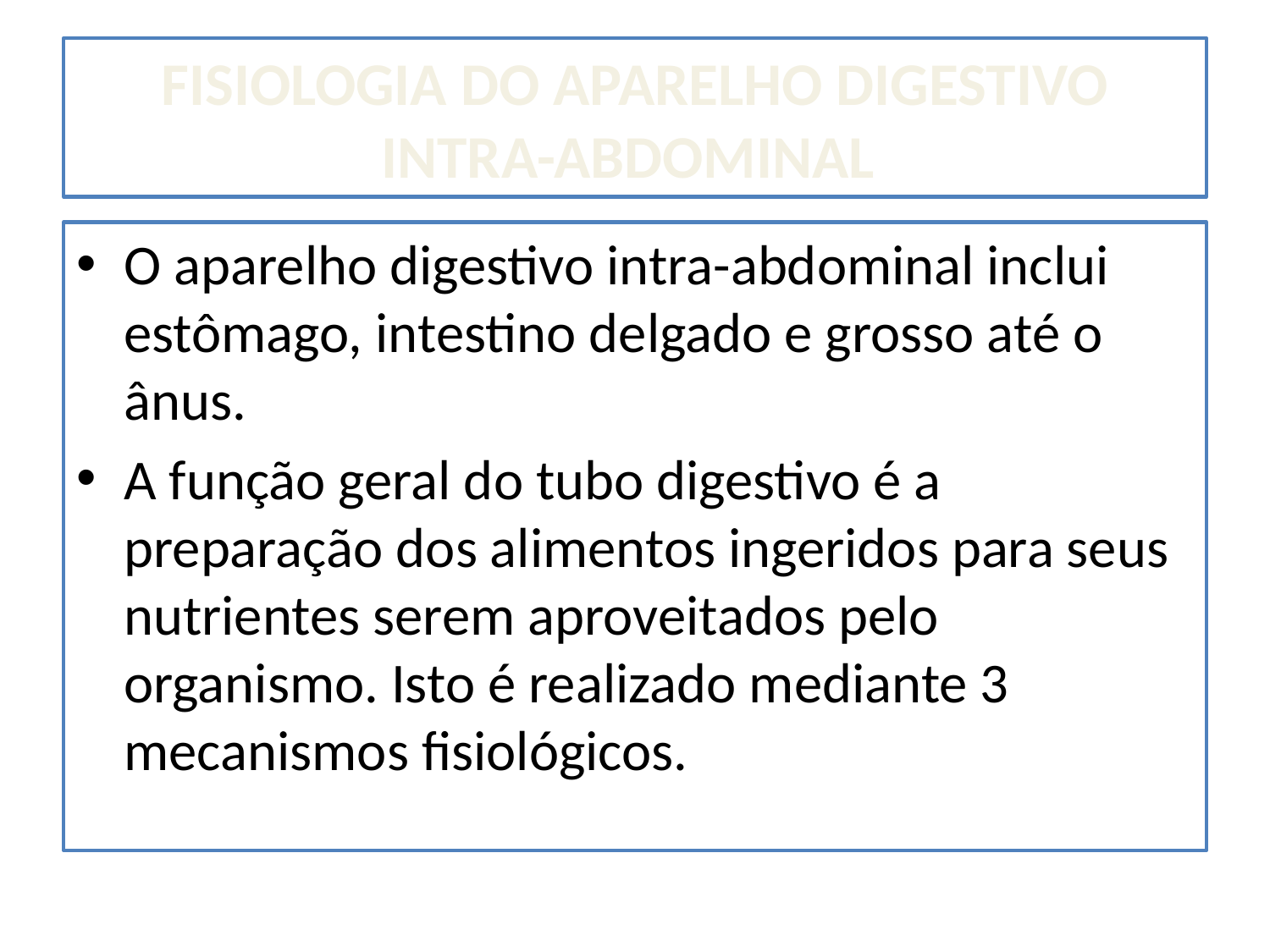

# FISIOLOGIA DO APARELHO DIGESTIVO INTRA-ABDOMINAL
O aparelho digestivo intra-abdominal inclui estômago, intestino delgado e grosso até o ânus.
A função geral do tubo digestivo é a preparação dos alimentos ingeridos para seus nutrientes serem aproveitados pelo organismo. Isto é realizado mediante 3 mecanismos fisiológicos.